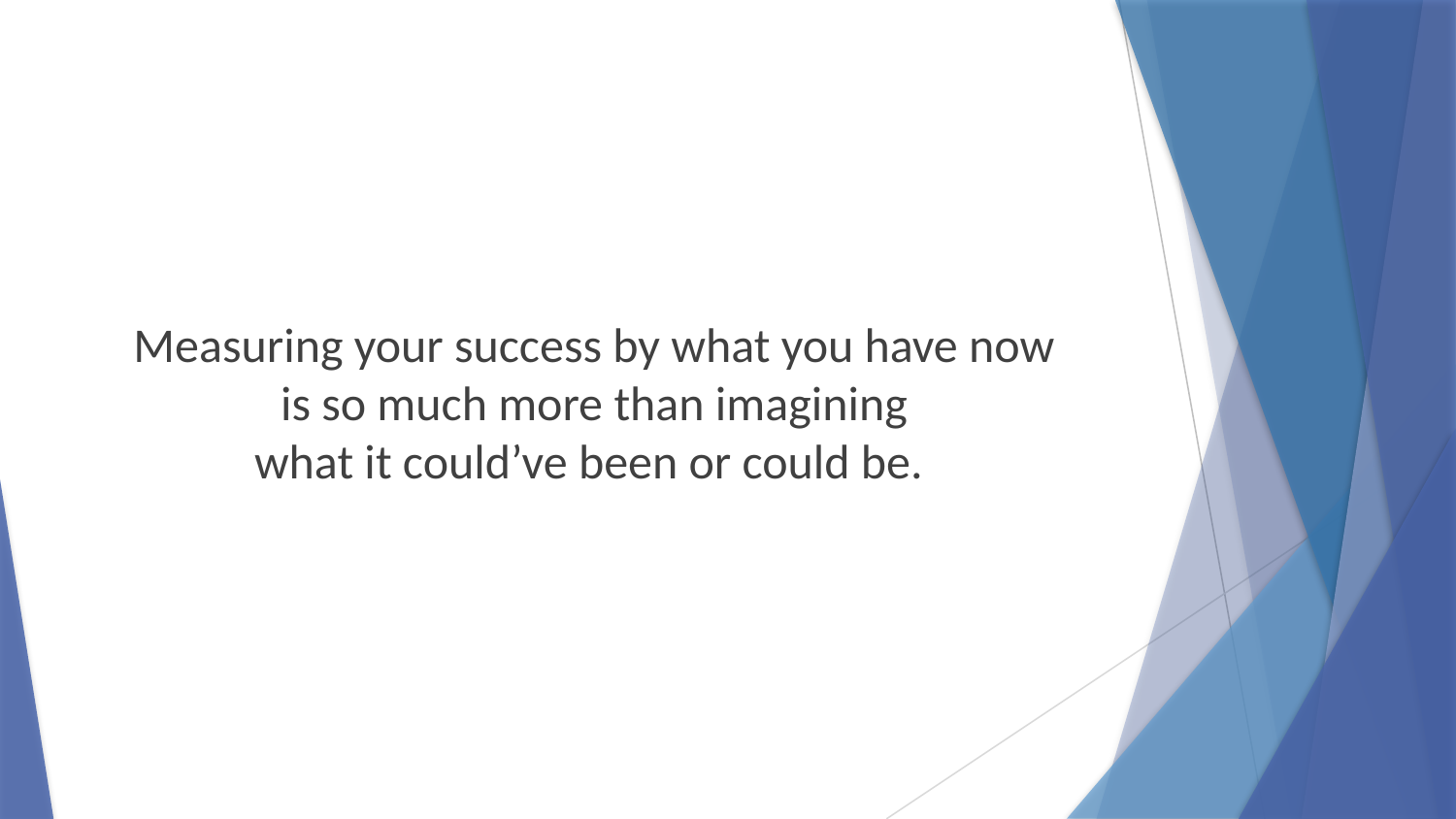

Measuring your success by what you have now
is so much more than imagining
what it could’ve been or could be.